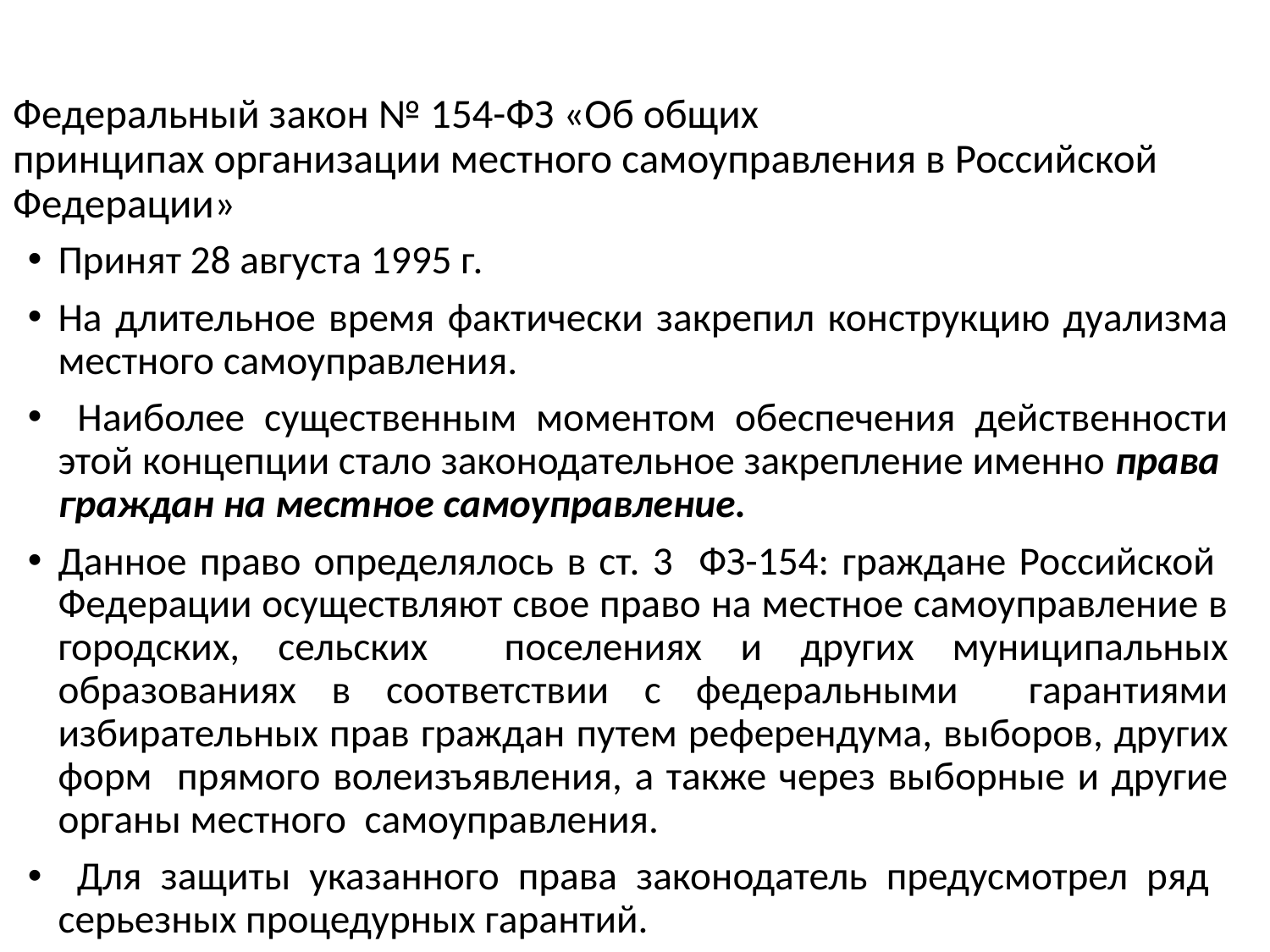

# Федеральный закон № 154-ФЗ «Об общих принципах организации местного самоуправления в Российской Федерации»
Принят 28 августа 1995 г.
На длительное время фактически закрепил конструкцию дуализма местного самоуправления.
 Наиболее существенным моментом обеспечения действенности этой концепции стало законодательное закрепление именно права  граждан на местное самоуправление.
Данное право определялось в ст. 3  ФЗ-154: граждане Российской  Федерации осуществляют свое право на местное самоуправление в городских, сельских  поселениях и других муниципальных образованиях в соответствии с федеральными  гарантиями избирательных прав граждан путем референдума, выборов, других форм  прямого волеизъявления, а также через выборные и другие органы местного  самоуправления.
 Для защиты указанного права законодатель предусмотрел ряд  серьезных процедурных гарантий.